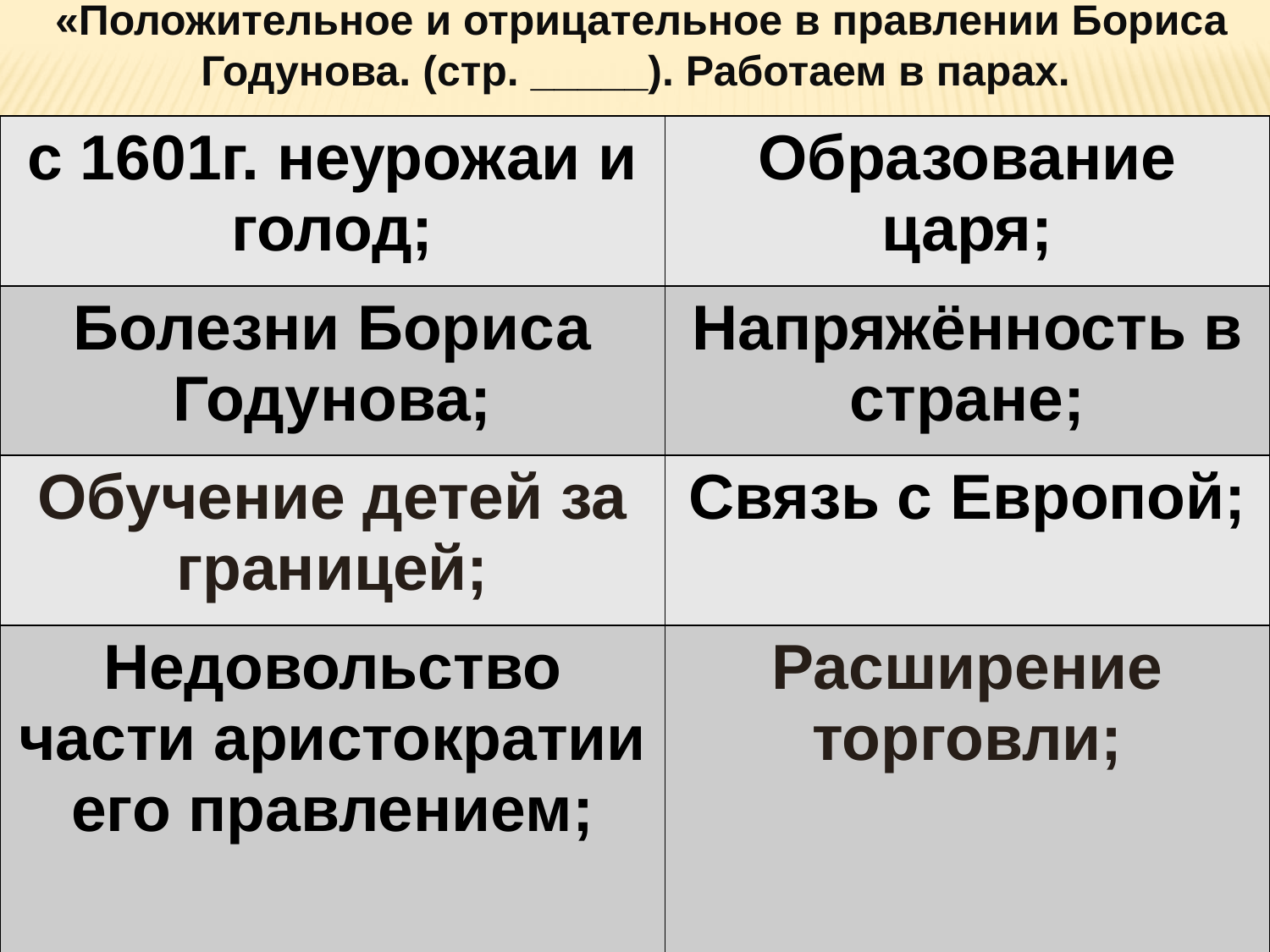

«Положительное и отрицательное в правлении Бориса Годунова. (стр. _____). Работаем в парах.
| с 1601г. неурожаи и голод; | Образование царя; |
| --- | --- |
| Болезни Бориса Годунова; | Напряжённость в стране; |
| Обучение детей за границей; | Связь с Европой; |
| Недовольство части аристократии его правлением; | Расширение торговли; |